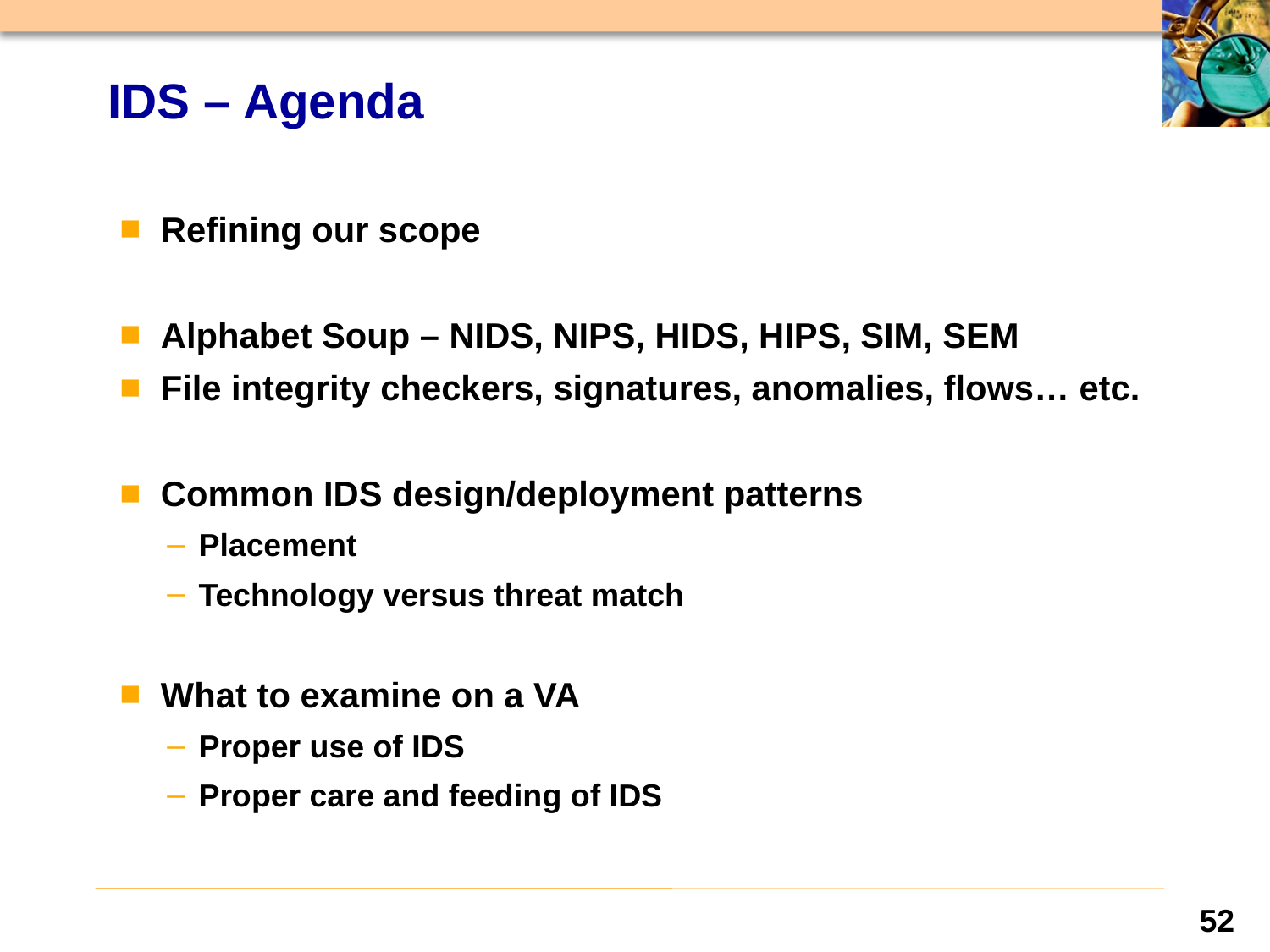

# IDS – Agenda
 Refining our scope

 Alphabet Soup – NIDS, NIPS, HIDS, HIPS, SIM, SEM
 File integrity checkers, signatures, anomalies, flows… etc.

 Common IDS design/deployment patterns
Placement
Technology versus threat match

 What to examine on a VA
Proper use of IDS
Proper care and feeding of IDS